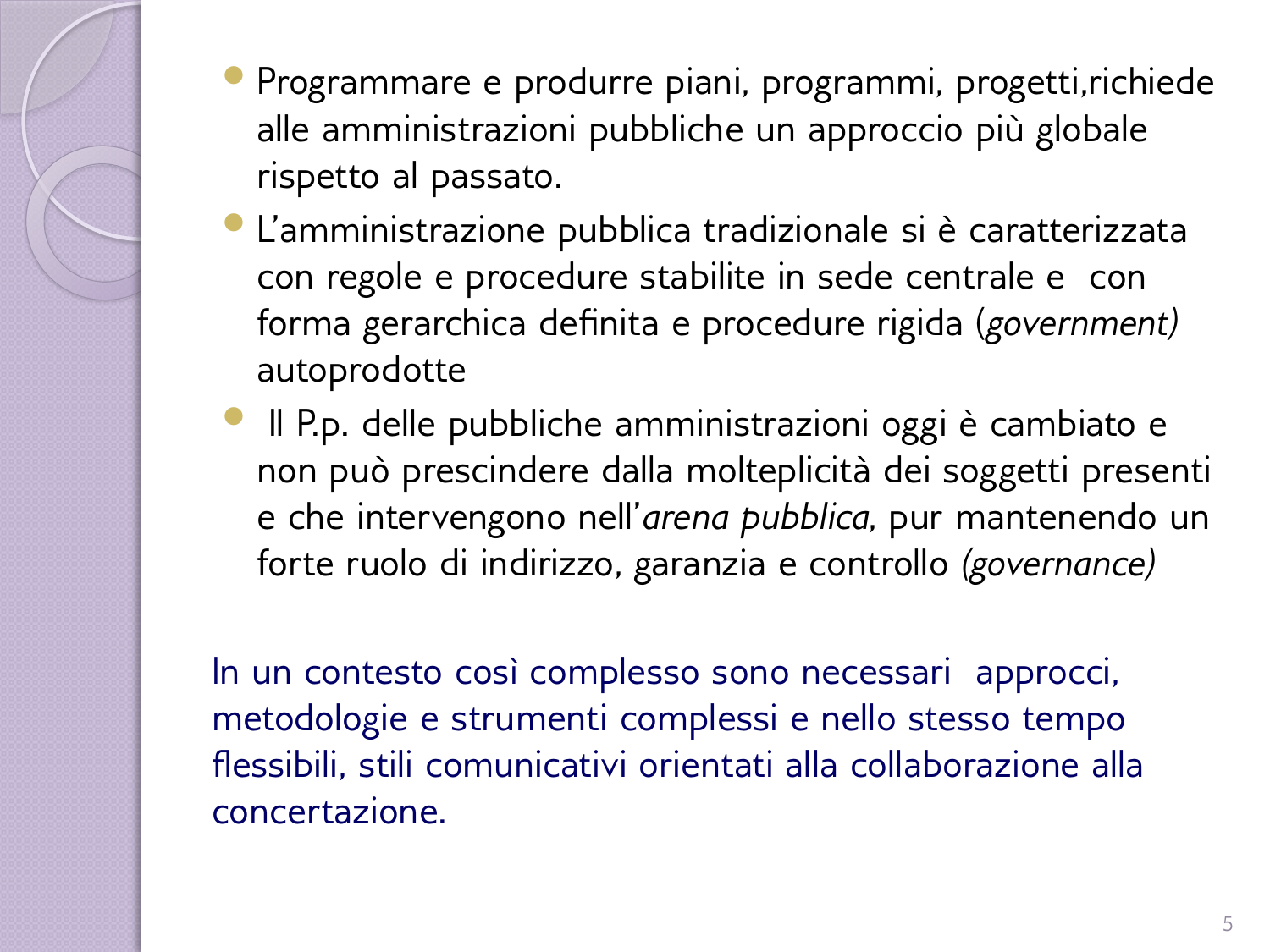

Programmare e produrre piani, programmi, progetti,richiede alle amministrazioni pubbliche un approccio più globale rispetto al passato.
L’amministrazione pubblica tradizionale si è caratterizzata con regole e procedure stabilite in sede centrale e  con forma gerarchica definita e procedure rigida (government) autoprodotte
 Il P.p. delle pubbliche amministrazioni oggi è cambiato e non può prescindere dalla molteplicità dei soggetti presenti e che intervengono nell’arena pubblica, pur mantenendo un forte ruolo di indirizzo, garanzia e controllo (governance)

In un contesto così complesso sono necessari  approcci, metodologie e strumenti complessi e nello stesso tempo flessibili, stili comunicativi orientati alla collaborazione alla concertazione.

5